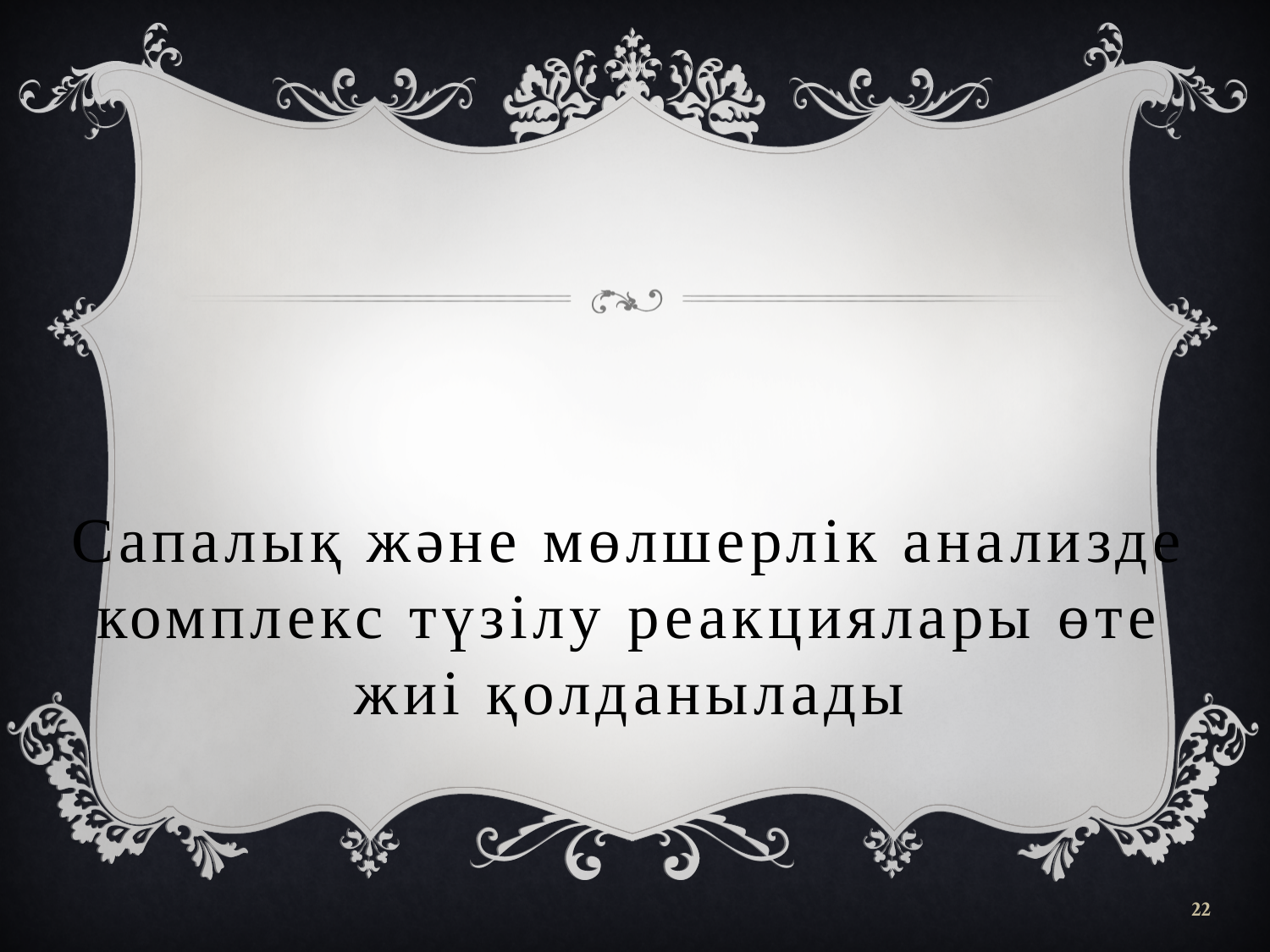

Сапалық және мөлшерлік анализде комплекс түзілу реакциялары өте жиі қолданылады

22